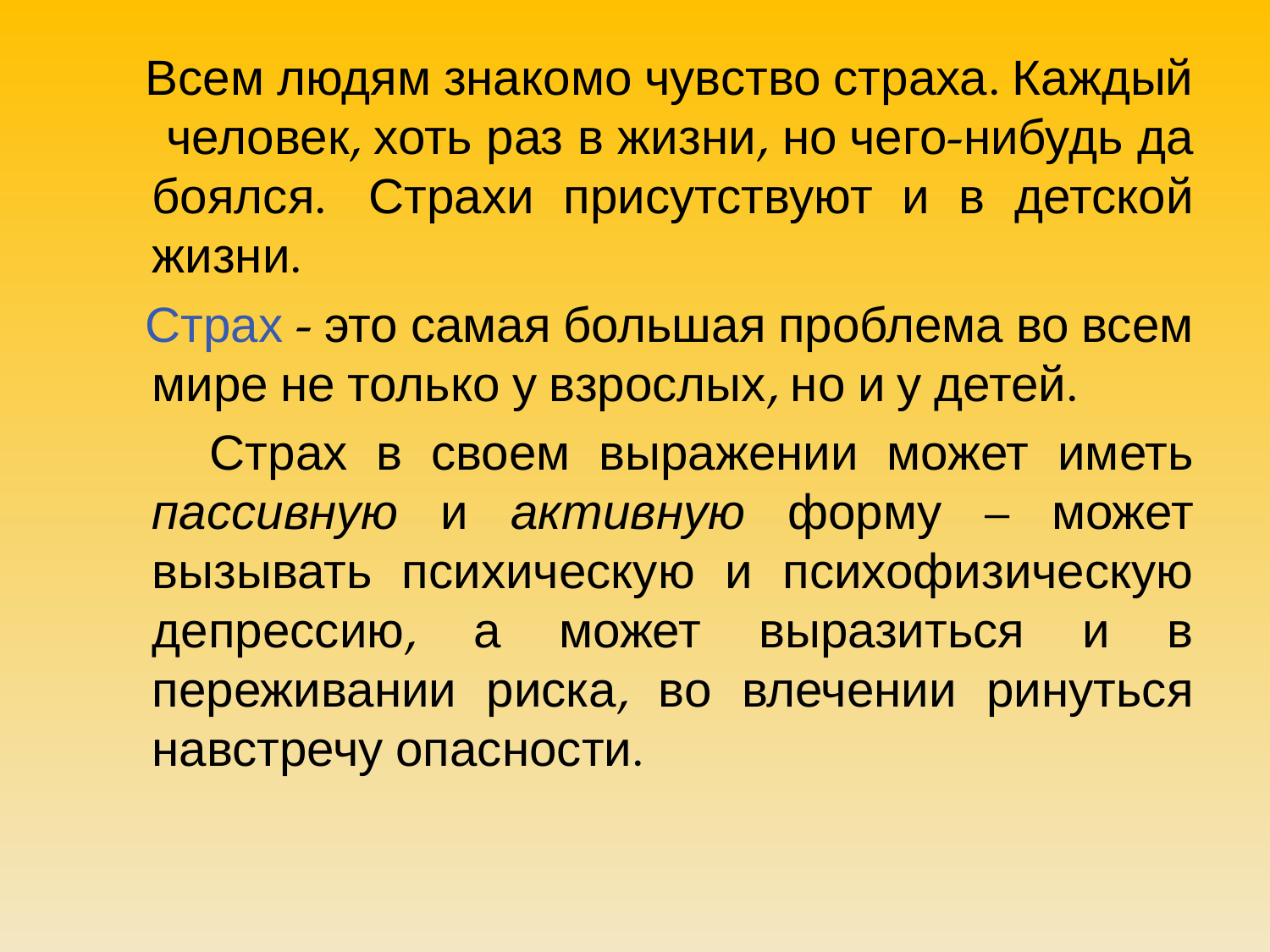

#
    Всем людям знакомо чувство страха. Каждый  человек, хоть раз в жизни, но чего-нибудь да боялся.  Страхи присутствуют и в детской жизни.
    Страх - это самая большая проблема во всем мире не только у взрослых, но и у детей.
    Страх в своем выражении может иметь пассивную и активную форму – может вызывать психическую и психофизическую депрессию, а может выразиться и в переживании риска, во влечении ринуться навстречу опасности.